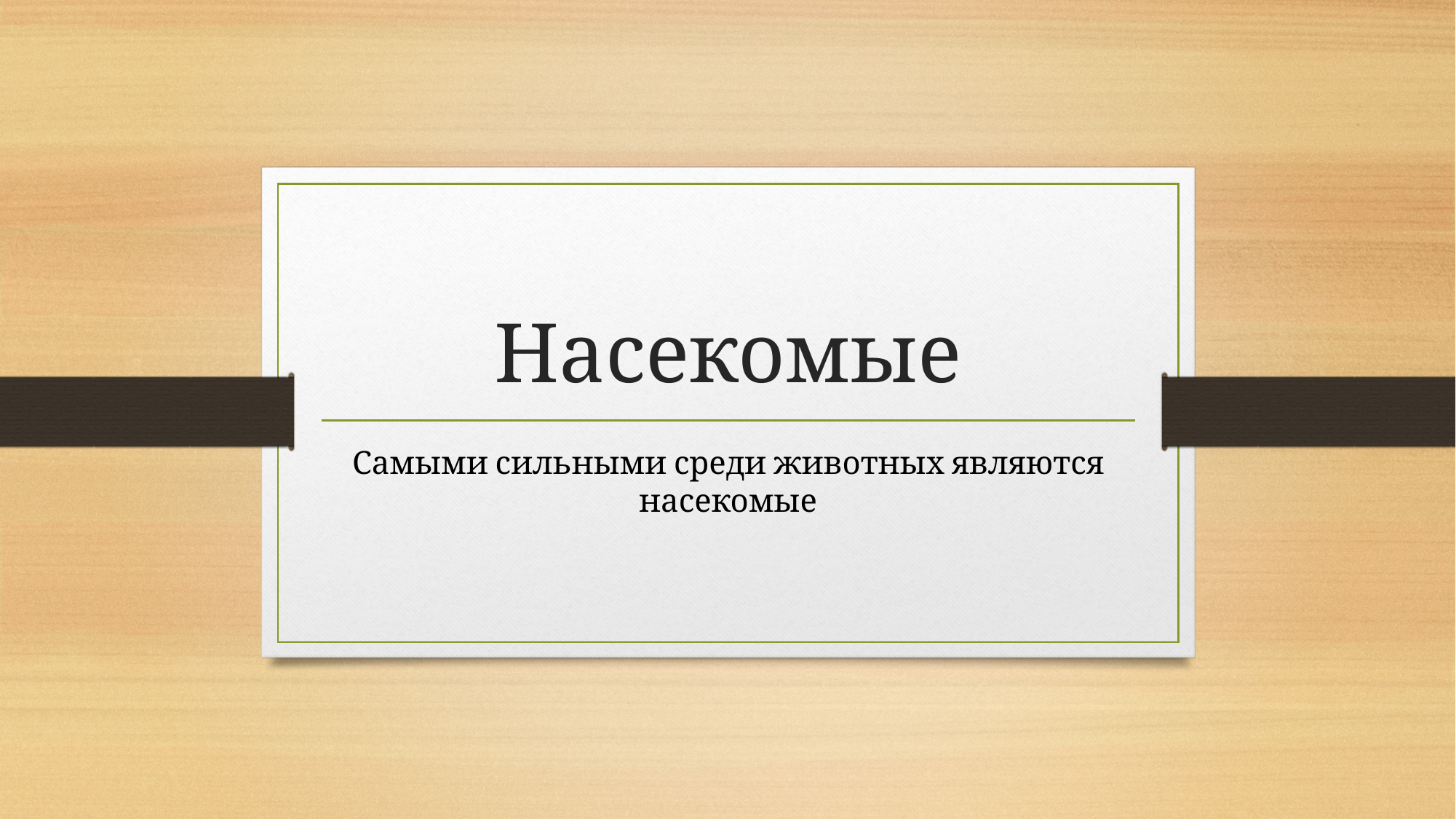

# Насекомые
Самыми сильными среди животных являются насекомые